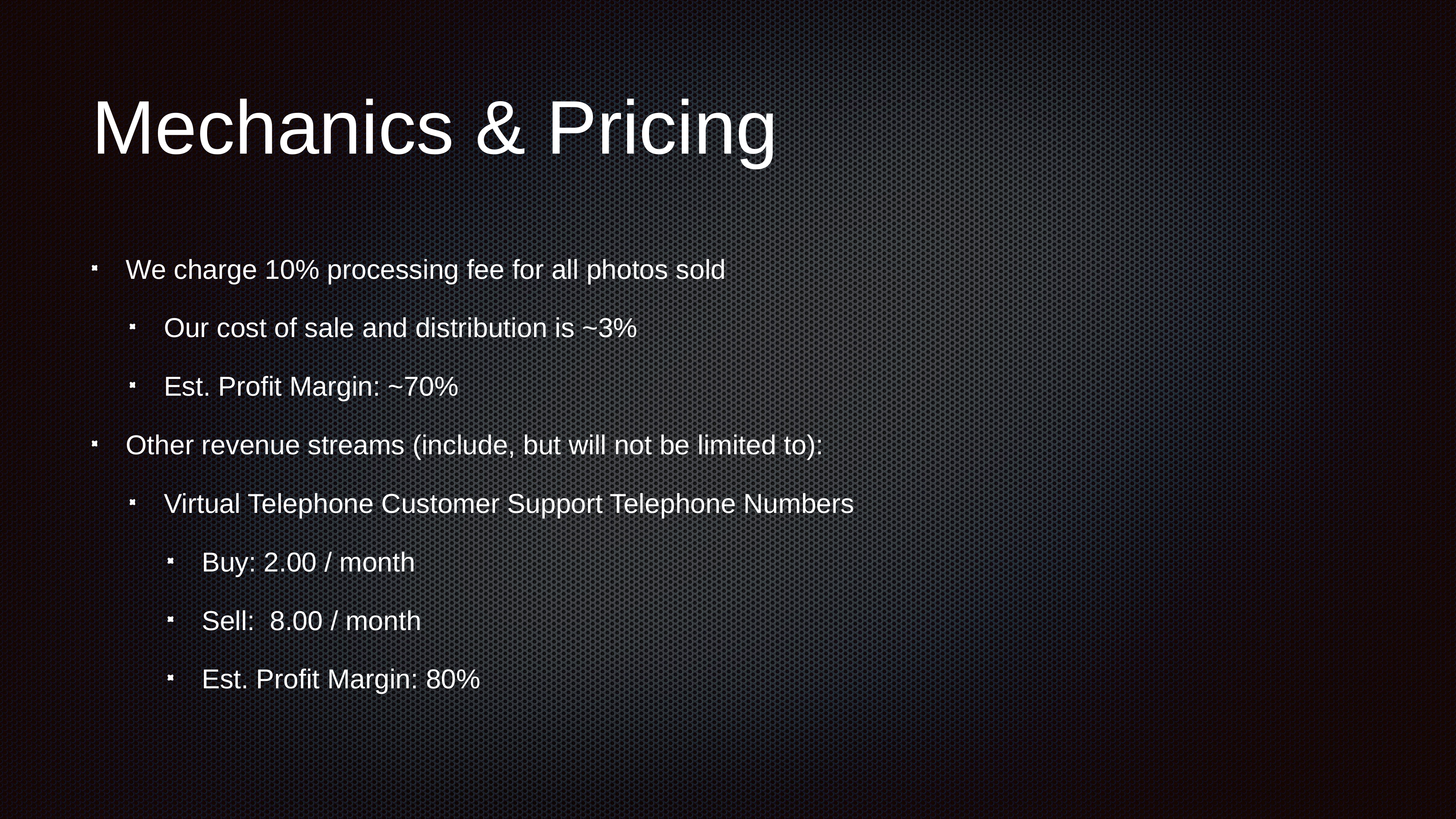

# Mechanics & Pricing
We charge 10% processing fee for all photos sold
Our cost of sale and distribution is ~3%
Est. Profit Margin: ~70%
Other revenue streams (include, but will not be limited to):
Virtual Telephone Customer Support Telephone Numbers
Buy: 2.00 / month
Sell:  8.00 / month
Est. Profit Margin: 80%